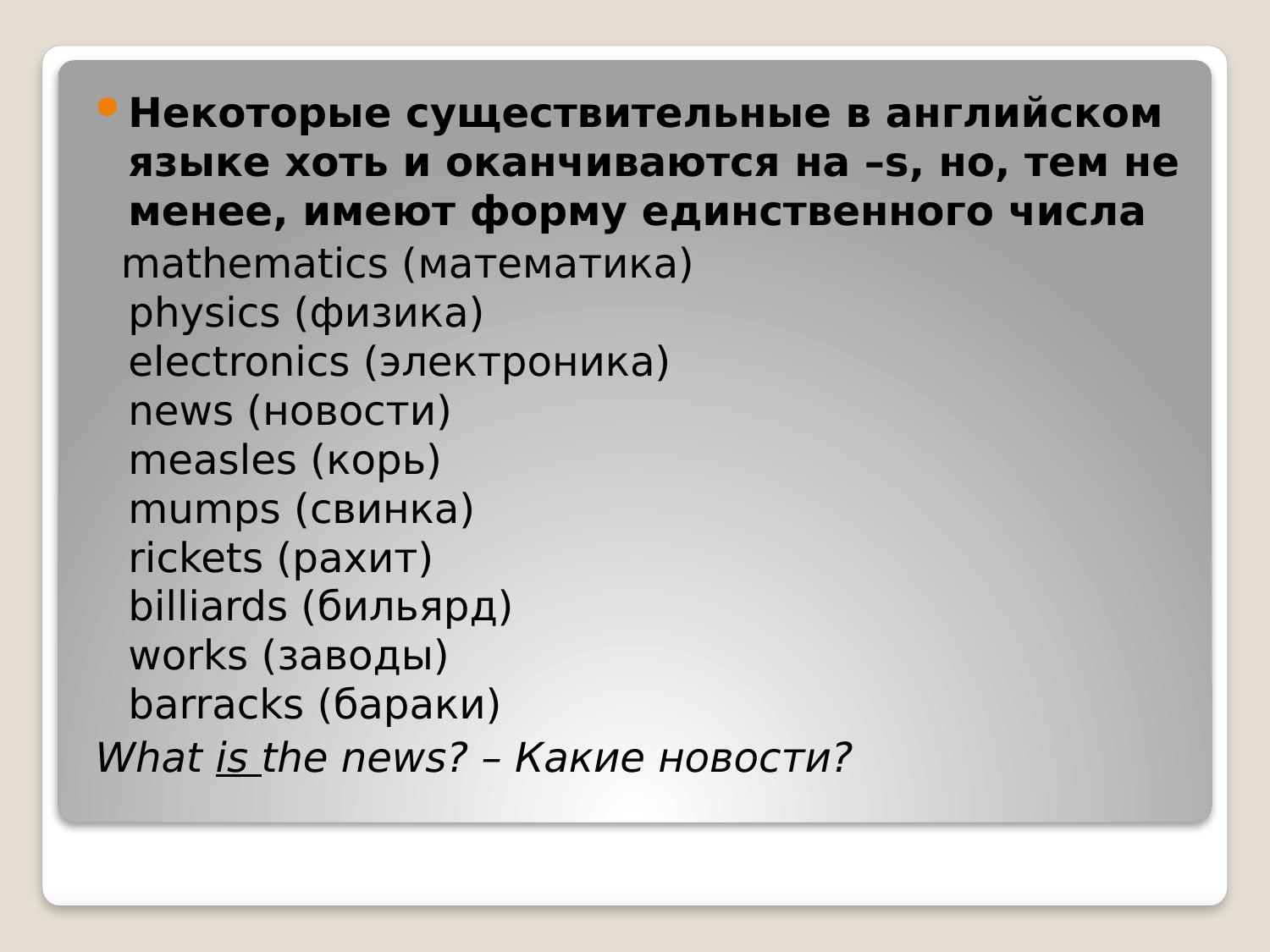

Некоторые существительные в английском языке хоть и оканчиваются на –s, но, тем не менее, имеют форму единственного числа
  mathematics (математика)
physics (физика)
electronics (электроника)
news (новости)
measles (корь)
mumps (свинка)
rickets (рахит)
billiards (бильярд)
works (заводы)
barracks (бараки)
What is the news? – Какие новости?
#